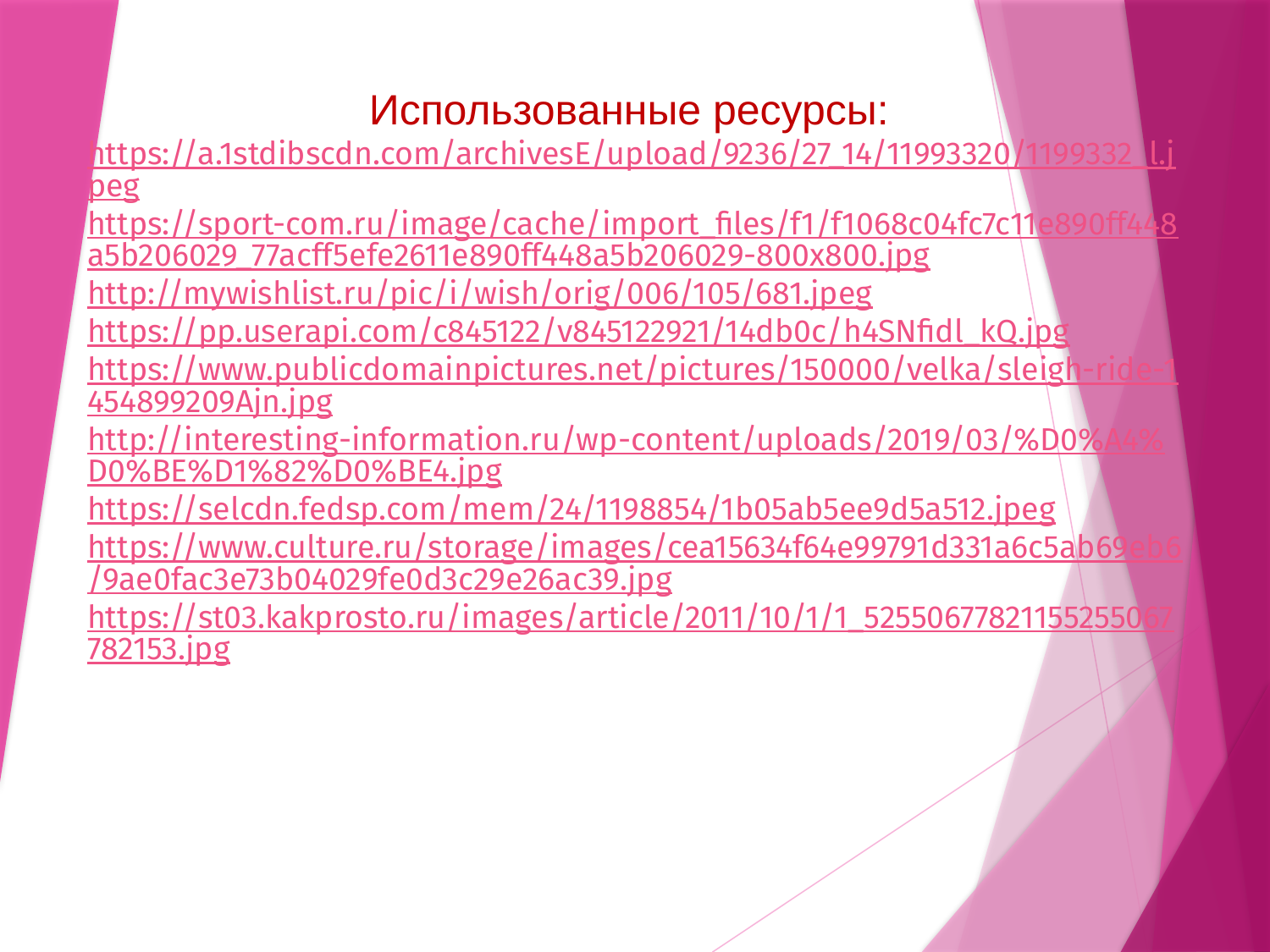

Использованные ресурсы:
https://a.1stdibscdn.com/archivesE/upload/9236/27_14/11993320/1199332_l.jpeg
https://sport-com.ru/image/cache/import_files/f1/f1068c04fc7c11e890ff448a5b206029_77acff5efe2611e890ff448a5b206029-800x800.jpg
http://mywishlist.ru/pic/i/wish/orig/006/105/681.jpeg
https://pp.userapi.com/c845122/v845122921/14db0c/h4SNfidl_kQ.jpg
https://www.publicdomainpictures.net/pictures/150000/velka/sleigh-ride-1454899209Ajn.jpg
http://interesting-information.ru/wp-content/uploads/2019/03/%D0%A4%D0%BE%D1%82%D0%BE4.jpg
https://selcdn.fedsp.com/mem/24/1198854/1b05ab5ee9d5a512.jpeg
https://www.culture.ru/storage/images/cea15634f64e99791d331a6c5ab69eb6/9ae0fac3e73b04029fe0d3c29e26ac39.jpg
https://st03.kakprosto.ru/images/article/2011/10/1/1_52550677821155255067782153.jpg